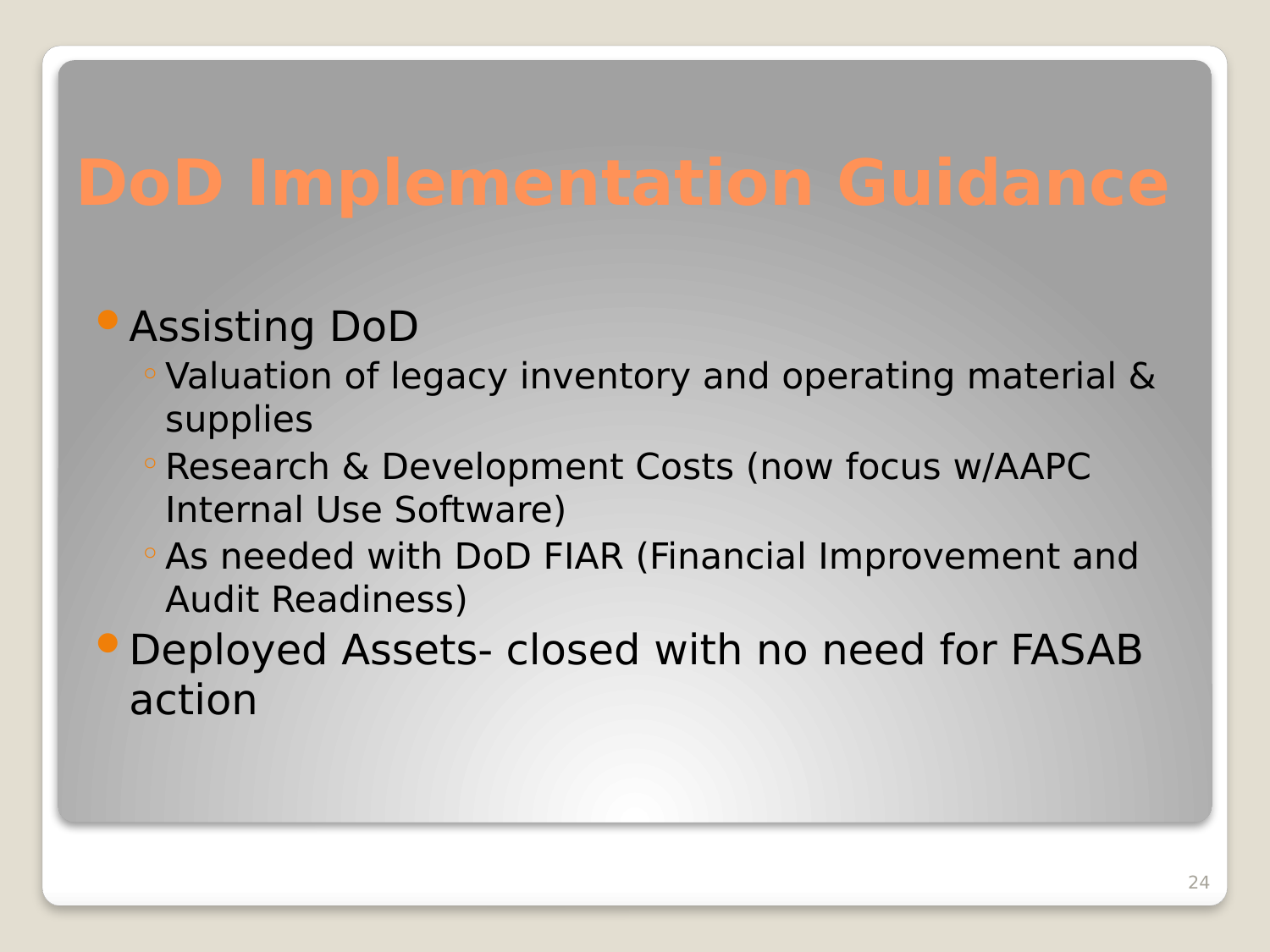

# DoD Implementation Guidance

Assisting DoD
Valuation of legacy inventory and operating material & supplies
Research & Development Costs (now focus w/AAPC Internal Use Software)
As needed with DoD FIAR (Financial Improvement and Audit Readiness)
Deployed Assets- closed with no need for FASAB action

24